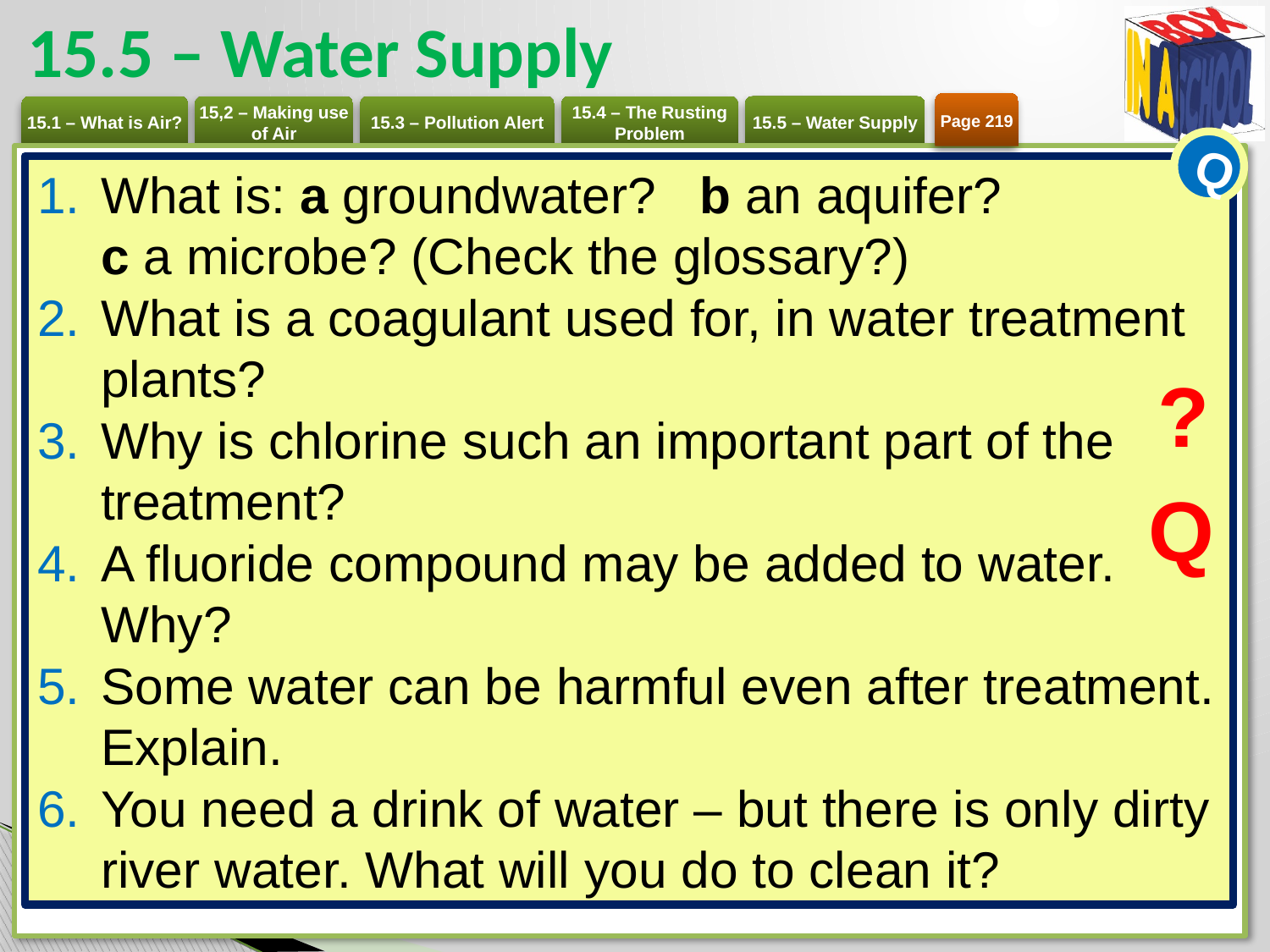

# 15.5 – Water Supply
Page 219
Q
What is: a groundwater?   b an aquifer?
c a microbe? (Check the glossary?)
What is a coagulant used for, in water treatment plants?
Why is chlorine such an important part of the treatment?
A fluoride compound may be added to water. Why?
Some water can be harmful even after treatment. Explain.
You need a drink of water – but there is only dirty river water. What will you do to clean it?
?
Q